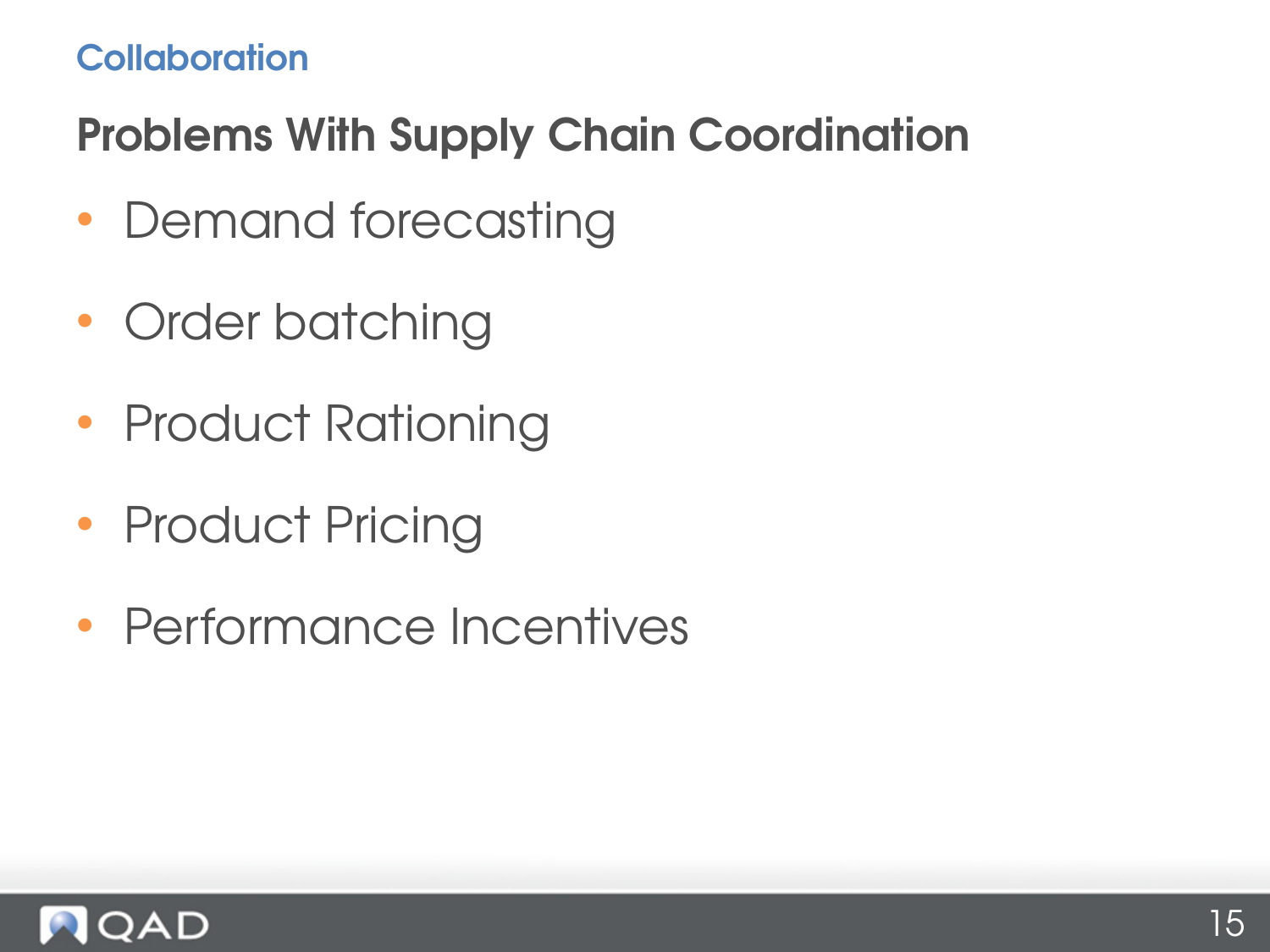

Collaboration
# Problems With Supply Chain Coordination
Demand forecasting
Order batching
Product Rationing
Product Pricing
Performance Incentives
15